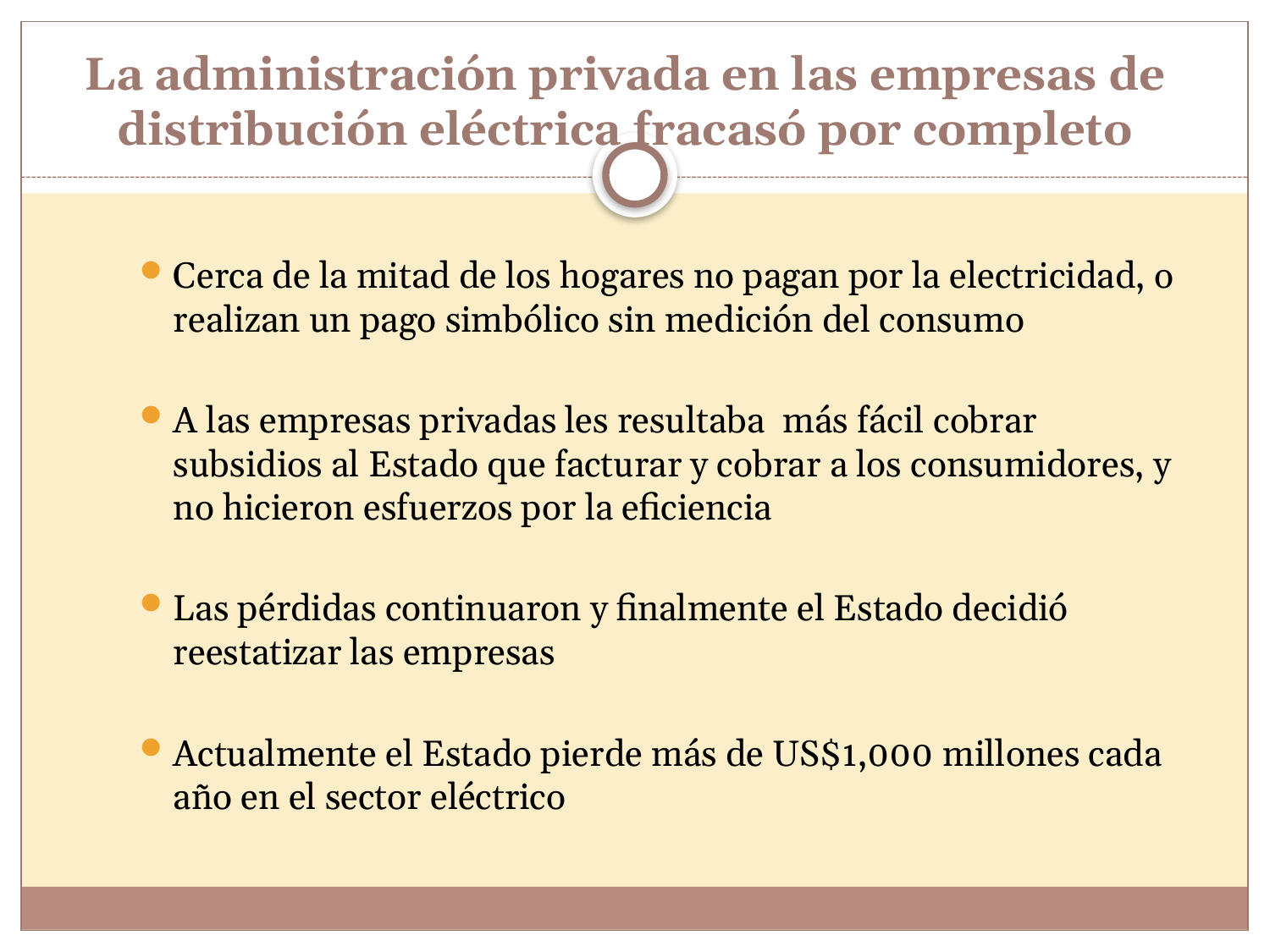

# La administración privada en las empresas de distribución eléctrica fracasó por completo
Cerca de la mitad de los hogares no pagan por la electricidad, o realizan un pago simbólico sin medición del consumo

A las empresas privadas les resultaba  más fácil cobrar subsidios al Estado que facturar y cobrar a los consumidores, y no hicieron esfuerzos por la eficiencia

Las pérdidas continuaron y finalmente el Estado decidió reestatizar las empresas

Actualmente el Estado pierde más de US$1,000 millones cada año en el sector eléctrico